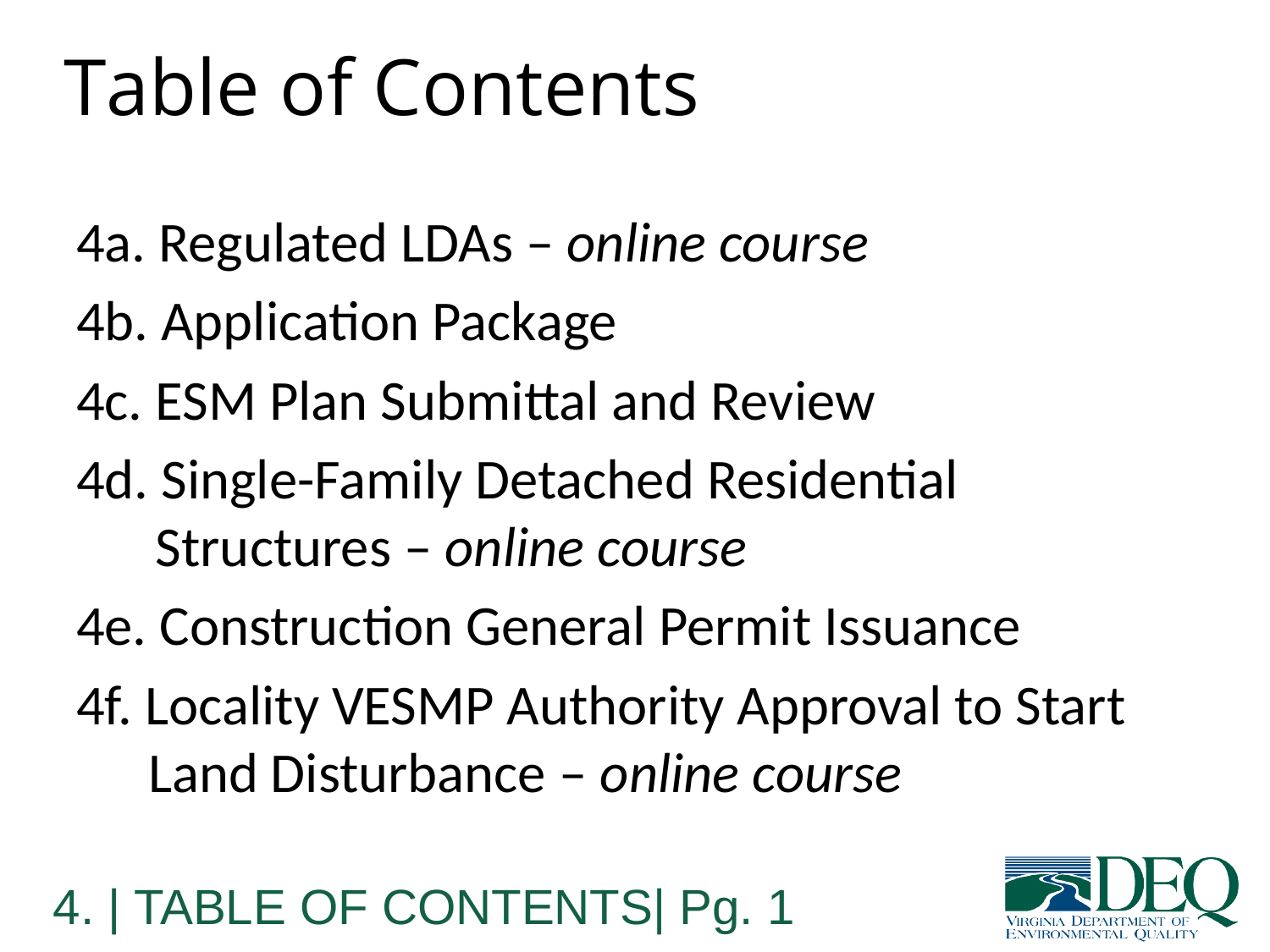

# Table of Contents
4a. Regulated LDAs – online course
4b. Application Package
4c. ESM Plan Submittal and Review
4d. Single-Family Detached Residential Structures – online course
4e. Construction General Permit Issuance
4f. Locality VESMP Authority Approval to Start Land Disturbance – online course

4. | TABLE OF CONTENTS| Pg. 1